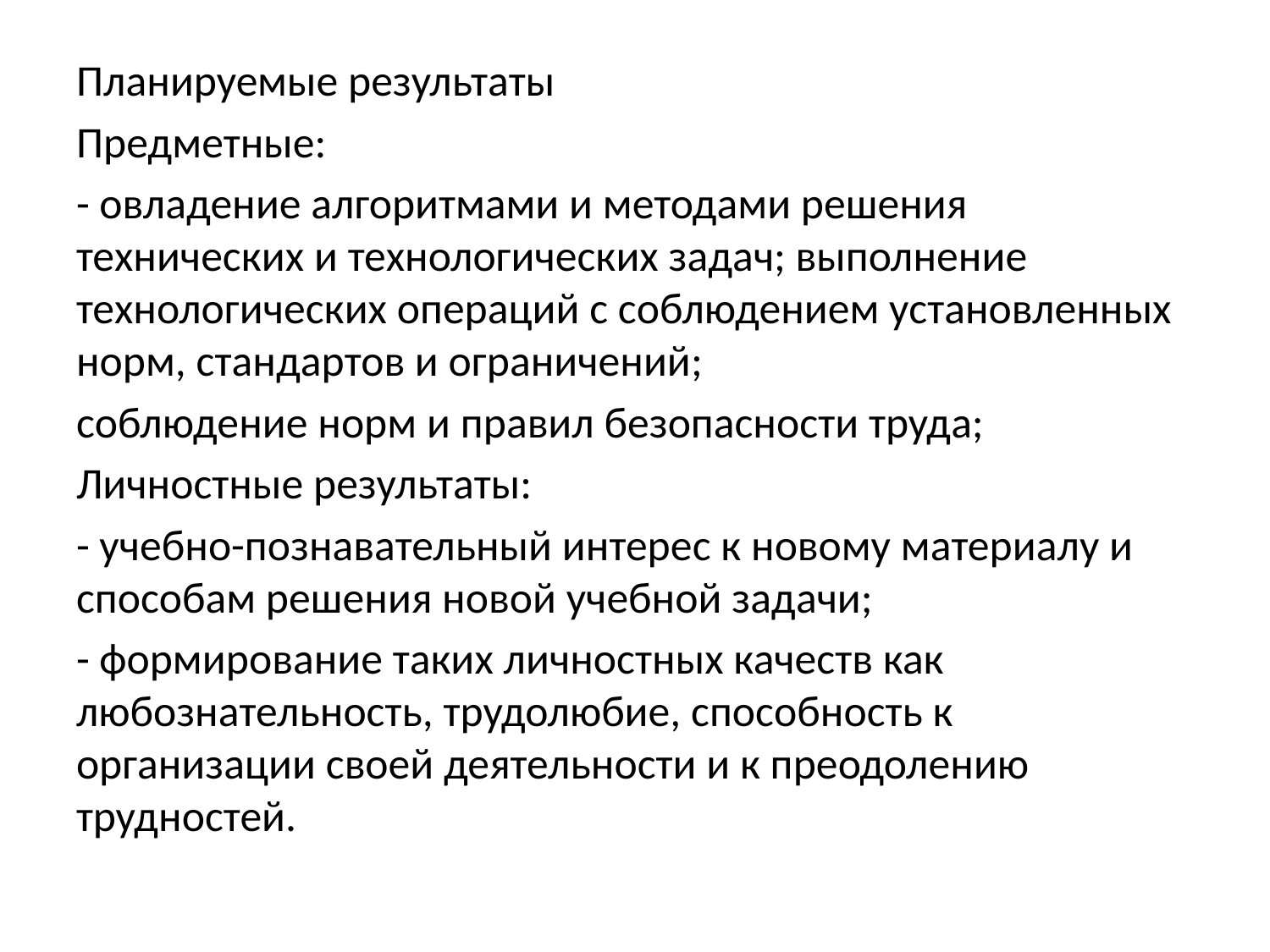

Планируемые результаты
Предметные:
- овладение алгоритмами и методами решения технических и технологических задач; выполнение технологических операций с соблюдением установленных норм, стандартов и ограничений;
соблюдение норм и правил безопасности труда;
Личностные результаты:
- учебно-познавательный интерес к новому материалу и способам решения новой учебной задачи;
- формирование таких личностных качеств как любознательность, трудолюбие, способность к организации своей деятельности и к преодолению трудностей.